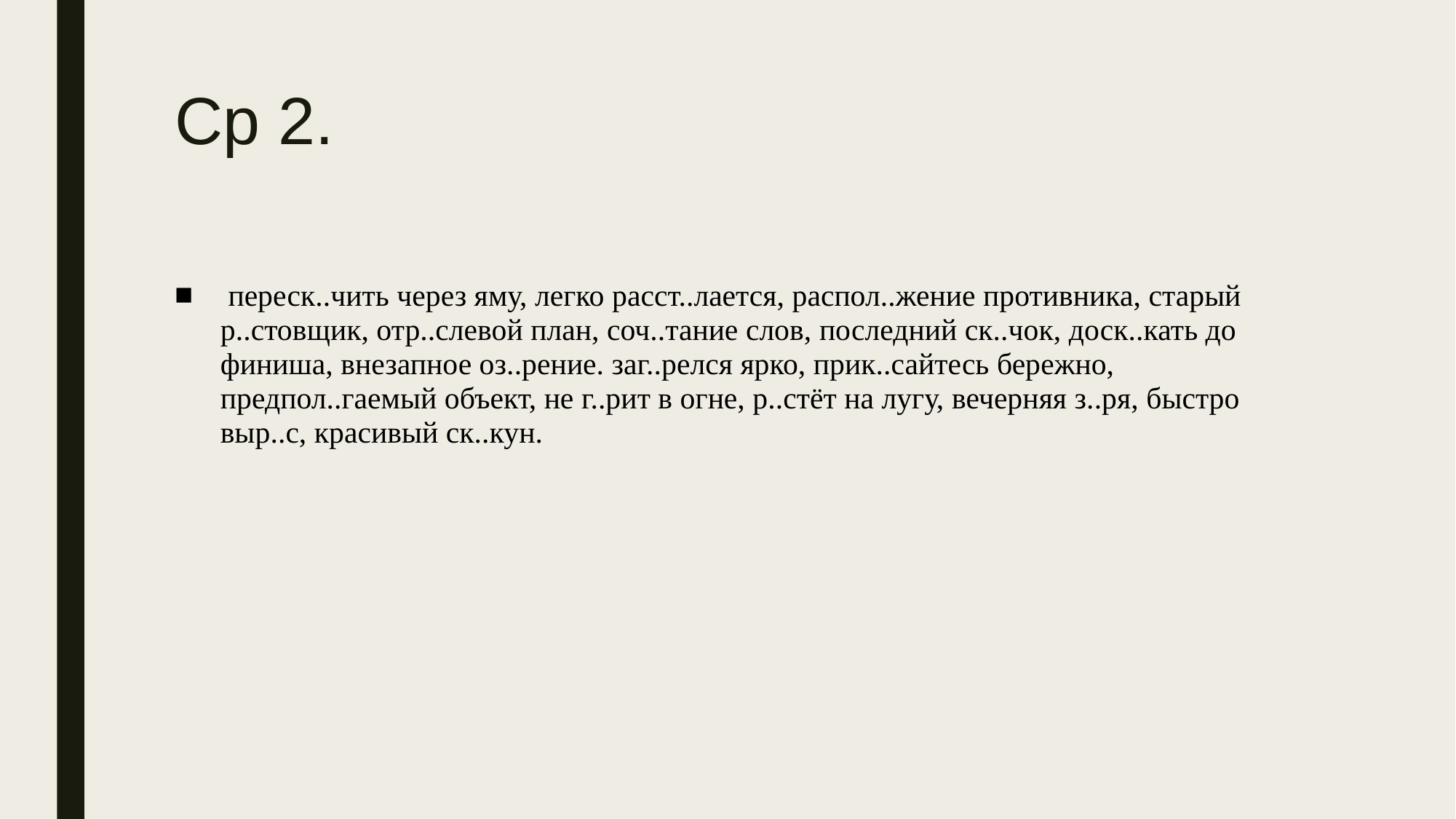

# Ср 2.
 переск..чить через яму, легко расст..лается, распол..жение противника, старый р..стовщик, отр..слевой план, соч..тание слов, последний ск..чок, доск..кать до финиша, внезапное оз..рение. заг..релся ярко, прик..сайтесь бережно, предпол..гаемый объект, не г..рит в огне, р..стёт на лугу, вечерняя з..ря, быстро выр..с, красивый ск..кун.